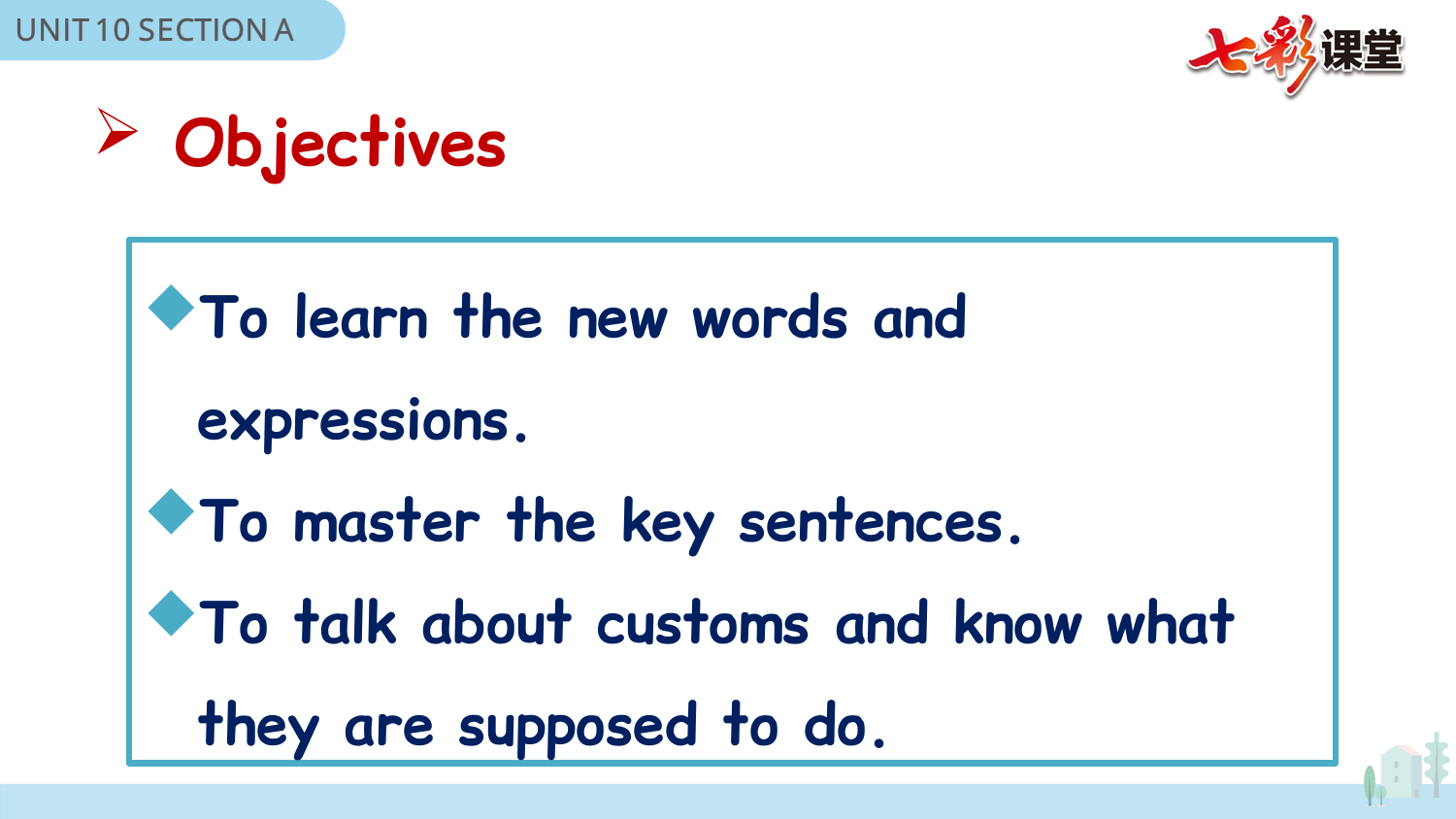

Objectives
To learn the new words and expressions.
To master the key sentences.
To talk about customs and know what they are supposed to do.